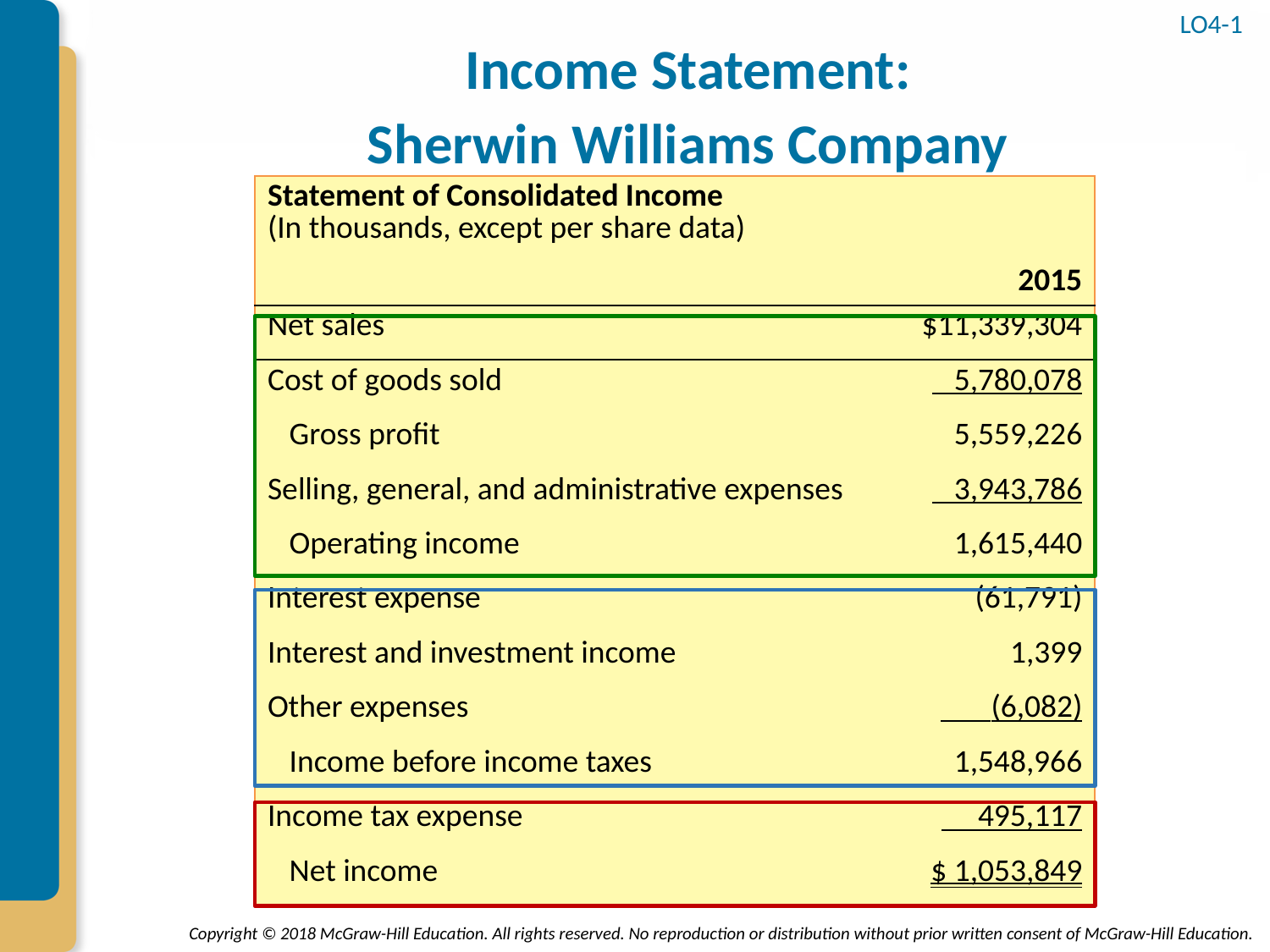

# Income Statement: Sherwin Williams Company
LO4-1
| Statement of Consolidated Income (In thousands, except per share data) |  | 2015 |
| --- | --- | --- |
| Net sales |  | $11,339,304 |
| Cost of goods sold |  | 5,780,078 |
| Gross profit |  | 5,559,226 |
| Selling, general, and administrative expenses |  | 3,943,786 |
| Operating income |  | 1,615,440 |
| Interest expense |  | (61,791) |
| Interest and investment income |  | 1,399 |
| Other expenses |  | (6,082) |
| Income before income taxes |  | 1,548,966 |
| Income tax expense |  | 495,117 |
| Net income |  | $ 1,053,849 |